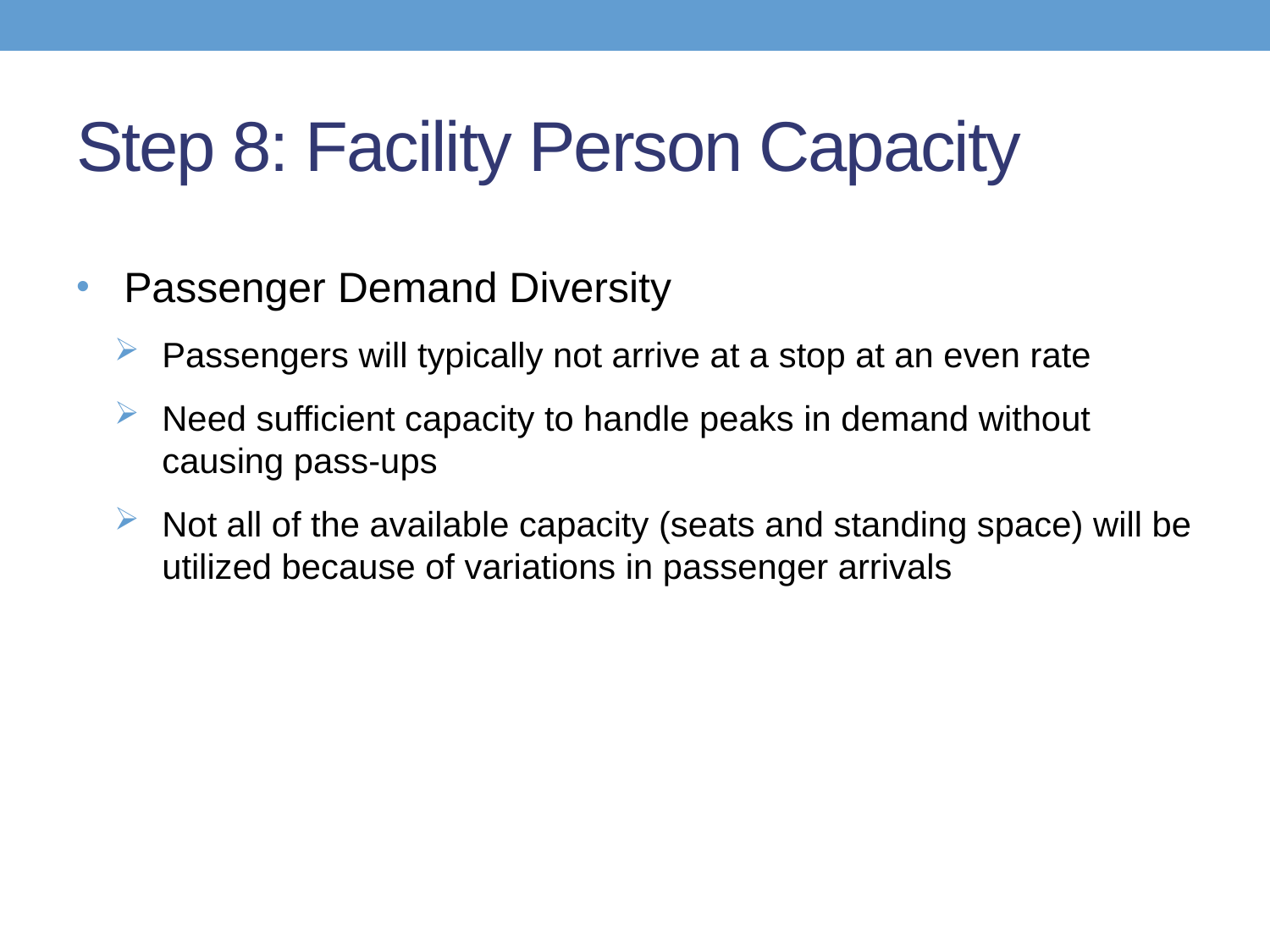

# Step 8: Facility Person Capacity
Passenger Demand Diversity
Passengers will typically not arrive at a stop at an even rate
Need sufficient capacity to handle peaks in demand without causing pass-ups
Not all of the available capacity (seats and standing space) will be utilized because of variations in passenger arrivals